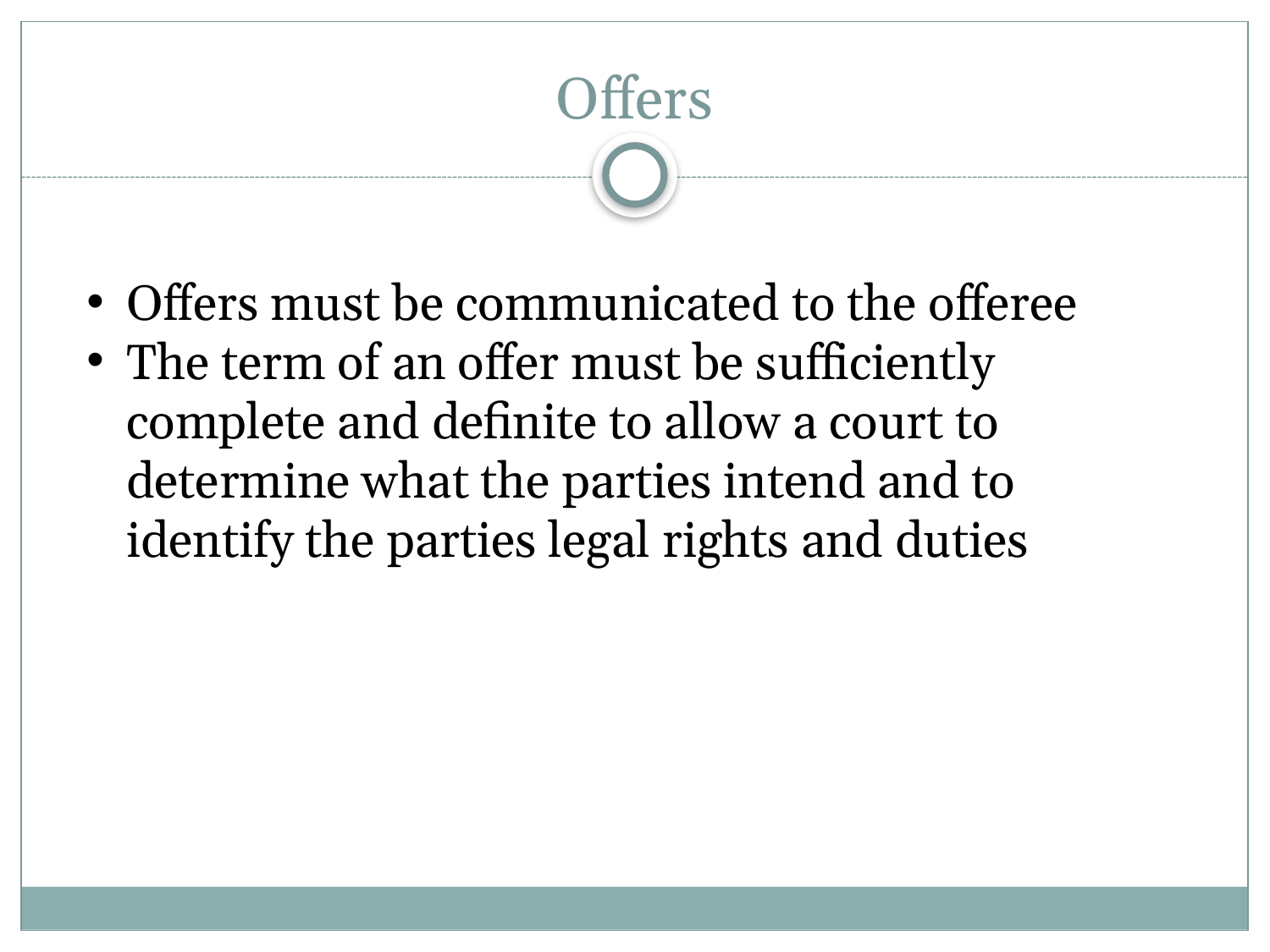

# Offers
Offers must be communicated to the offeree
The term of an offer must be sufficiently complete and definite to allow a court to determine what the parties intend and to identify the parties legal rights and duties